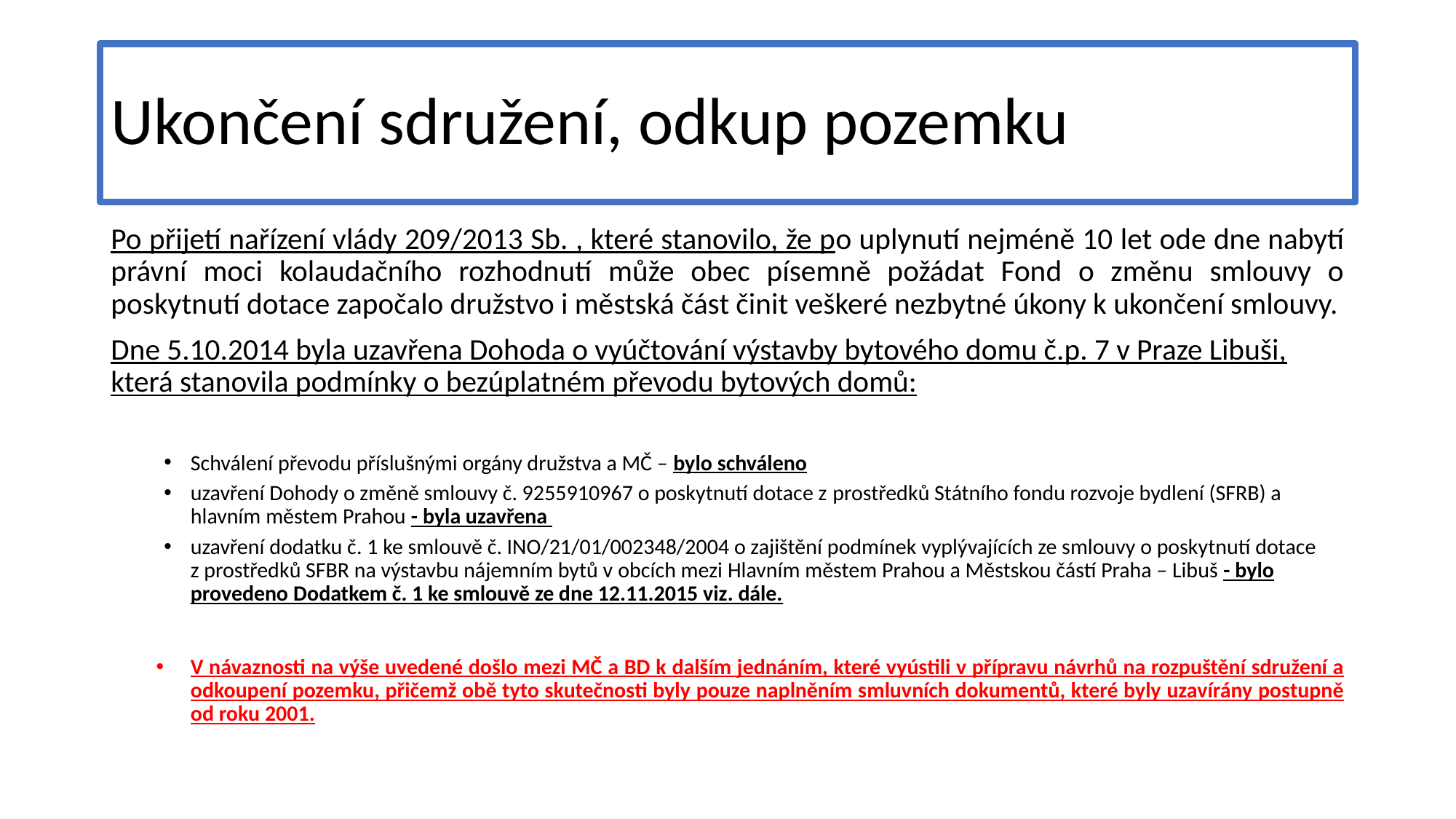

# Ukončení sdružení, odkup pozemku
Po přijetí nařízení vlády 209/2013 Sb. , které stanovilo, že po uplynutí nejméně 10 let ode dne nabytí právní moci kolaudačního rozhodnutí může obec písemně požádat Fond o změnu smlouvy o poskytnutí dotace započalo družstvo i městská část činit veškeré nezbytné úkony k ukončení smlouvy.
Dne 5.10.2014 byla uzavřena Dohoda o vyúčtování výstavby bytového domu č.p. 7 v Praze Libuši, která stanovila podmínky o bezúplatném převodu bytových domů:

Schválení převodu příslušnými orgány družstva a MČ – bylo schváleno
uzavření Dohody o změně smlouvy č. 9255910967 o poskytnutí dotace z prostředků Státního fondu rozvoje bydlení (SFRB) a hlavním městem Prahou - byla uzavřena
uzavření dodatku č. 1 ke smlouvě č. INO/21/01/002348/2004 o zajištění podmínek vyplývajících ze smlouvy o poskytnutí dotace z prostředků SFBR na výstavbu nájemním bytů v obcích mezi Hlavním městem Prahou a Městskou částí Praha – Libuš - bylo provedeno Dodatkem č. 1 ke smlouvě ze dne 12.11.2015 viz. dále.

V návaznosti na výše uvedené došlo mezi MČ a BD k dalším jednáním, které vyústili v přípravu návrhů na rozpuštění sdružení a odkoupení pozemku, přičemž obě tyto skutečnosti byly pouze naplněním smluvních dokumentů, které byly uzavírány postupně od roku 2001.